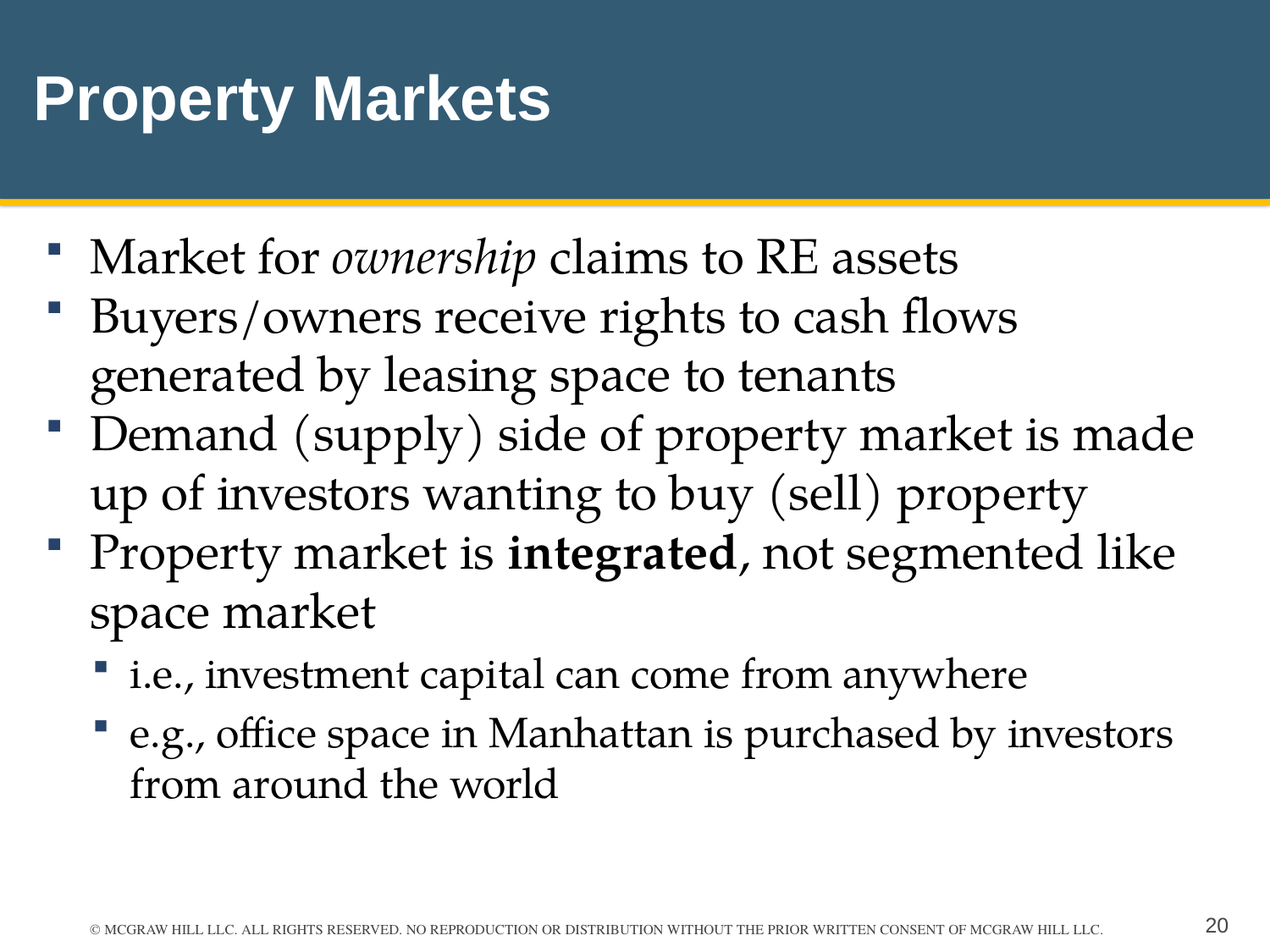

# Property Markets
Market for ownership claims to RE assets
Buyers/owners receive rights to cash flows generated by leasing space to tenants
Demand (supply) side of property market is made up of investors wanting to buy (sell) property
Property market is integrated, not segmented like space market
i.e., investment capital can come from anywhere
e.g., office space in Manhattan is purchased by investors from around the world

© MCGRAW HILL LLC. ALL RIGHTS RESERVED. NO REPRODUCTION OR DISTRIBUTION WITHOUT THE PRIOR WRITTEN CONSENT OF MCGRAW HILL LLC.
20